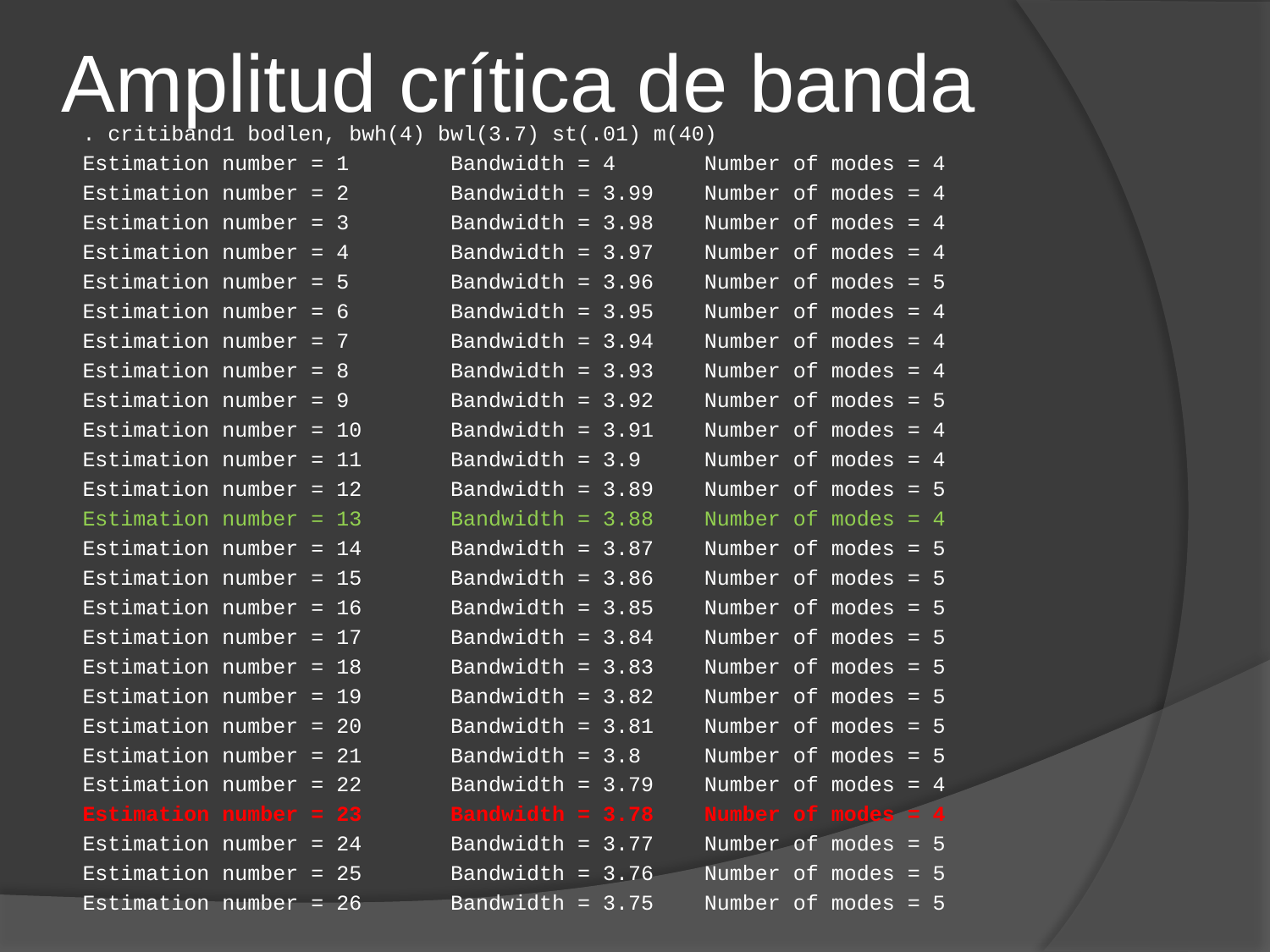

# Amplitud crítica de banda
. critiband1 bodlen, bwh(4) bwl(3.7) st(.01) m(40)
Estimation number = 1        Bandwidth = 4       Number of modes = 4
Estimation number = 2        Bandwidth = 3.99    Number of modes = 4
Estimation number = 3        Bandwidth = 3.98    Number of modes = 4
Estimation number = 4        Bandwidth = 3.97    Number of modes = 4
Estimation number = 5        Bandwidth = 3.96    Number of modes = 5
Estimation number = 6        Bandwidth = 3.95    Number of modes = 4
Estimation number = 7        Bandwidth = 3.94    Number of modes = 4
Estimation number = 8        Bandwidth = 3.93    Number of modes = 4
Estimation number = 9        Bandwidth = 3.92    Number of modes = 5
Estimation number = 10       Bandwidth = 3.91    Number of modes = 4
Estimation number = 11       Bandwidth = 3.9     Number of modes = 4
Estimation number = 12       Bandwidth = 3.89    Number of modes = 5
Estimation number = 13       Bandwidth = 3.88    Number of modes = 4
Estimation number = 14       Bandwidth = 3.87    Number of modes = 5
Estimation number = 15       Bandwidth = 3.86    Number of modes = 5
Estimation number = 16       Bandwidth = 3.85    Number of modes = 5
Estimation number = 17       Bandwidth = 3.84    Number of modes = 5
Estimation number = 18       Bandwidth = 3.83    Number of modes = 5
Estimation number = 19       Bandwidth = 3.82    Number of modes = 5
Estimation number = 20       Bandwidth = 3.81    Number of modes = 5
Estimation number = 21       Bandwidth = 3.8     Number of modes = 5
Estimation number = 22       Bandwidth = 3.79    Number of modes = 4
Estimation number = 23       Bandwidth = 3.78    Number of modes = 4
Estimation number = 24       Bandwidth = 3.77    Number of modes = 5
Estimation number = 25       Bandwidth = 3.76    Number of modes = 5
Estimation number = 26       Bandwidth = 3.75    Number of modes = 5